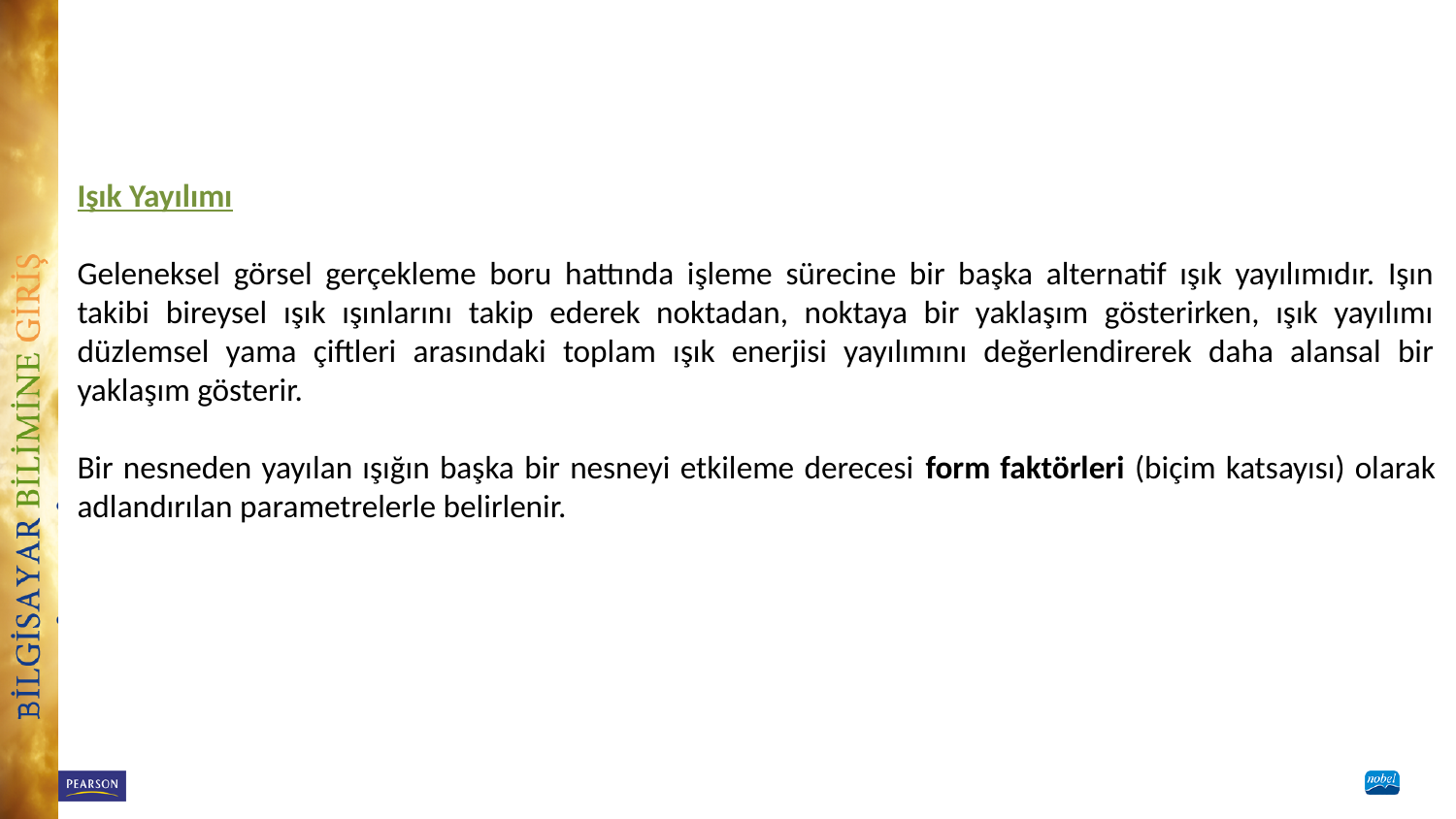

Işık Yayılımı

Geleneksel görsel gerçekleme boru hattında işleme sürecine bir başka alternatif ışık yayılımıdır. Işın takibi bireysel ışık ışınlarını takip ederek noktadan, noktaya bir yaklaşım gösterirken, ışık yayılımı düzlemsel yama çiftleri arasındaki toplam ışık enerjisi yayılımını değerlendirerek daha alansal bir yaklaşım gösterir.

Bir nesneden yayılan ışığın başka bir nesneyi etkileme derecesi form faktörleri (biçim katsayısı) olarak adlandırılan parametrelerle belirlenir.